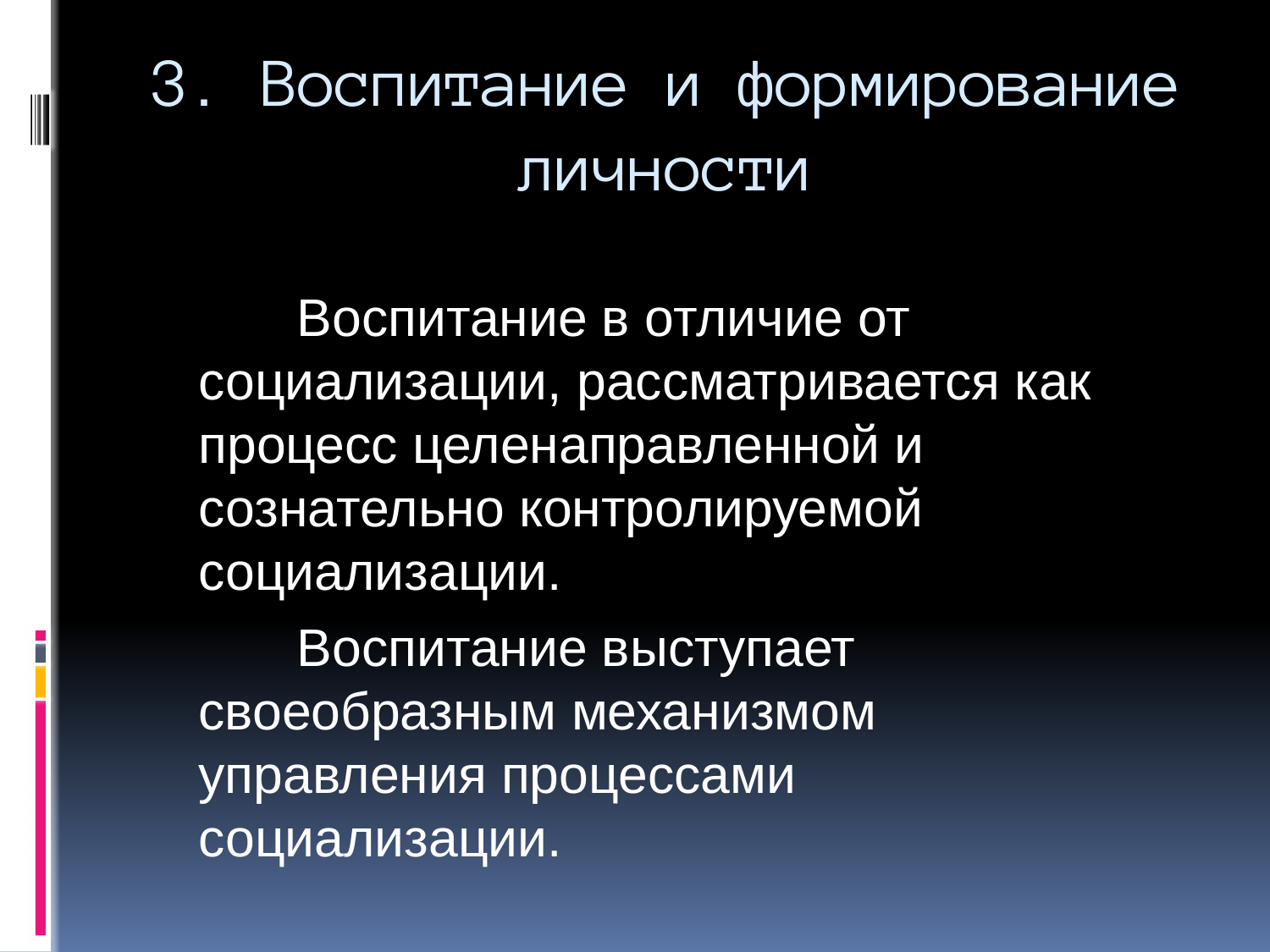

# 3. Воспитание и формирование личности
          Воспитание в отличие от социализации, рассматривается как процесс целенаправленной и сознательно контролируемой социализации.
          Воспитание выступает своеобразным механизмом управления процессами социализации.